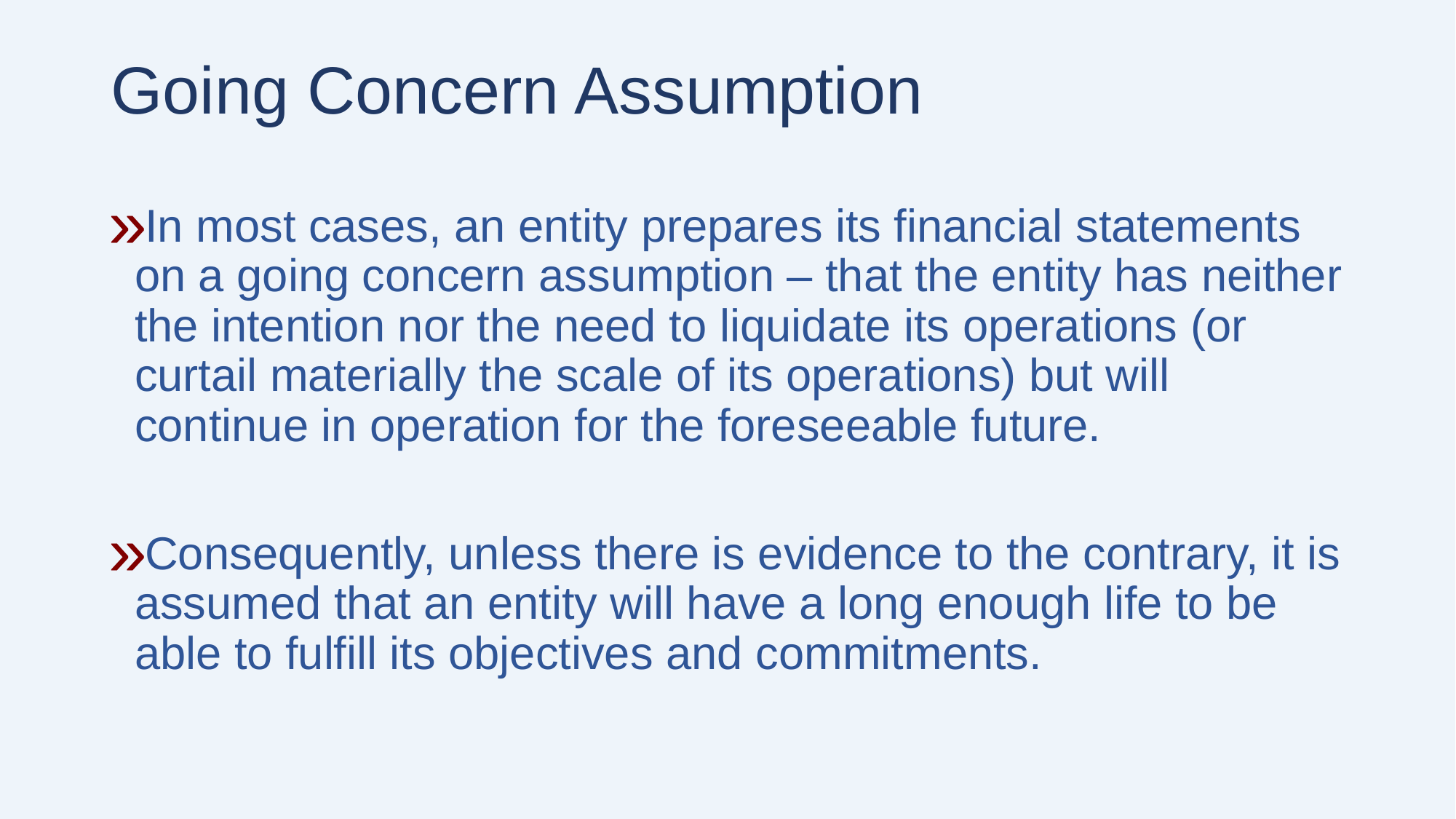

# Going Concern Assumption
In most cases, an entity prepares its financial statements on a going concern assumption – that the entity has neither the intention nor the need to liquidate its operations (or curtail materially the scale of its operations) but will continue in operation for the foreseeable future.

Consequently, unless there is evidence to the contrary, it is assumed that an entity will have a long enough life to be able to fulfill its objectives and commitments.

29